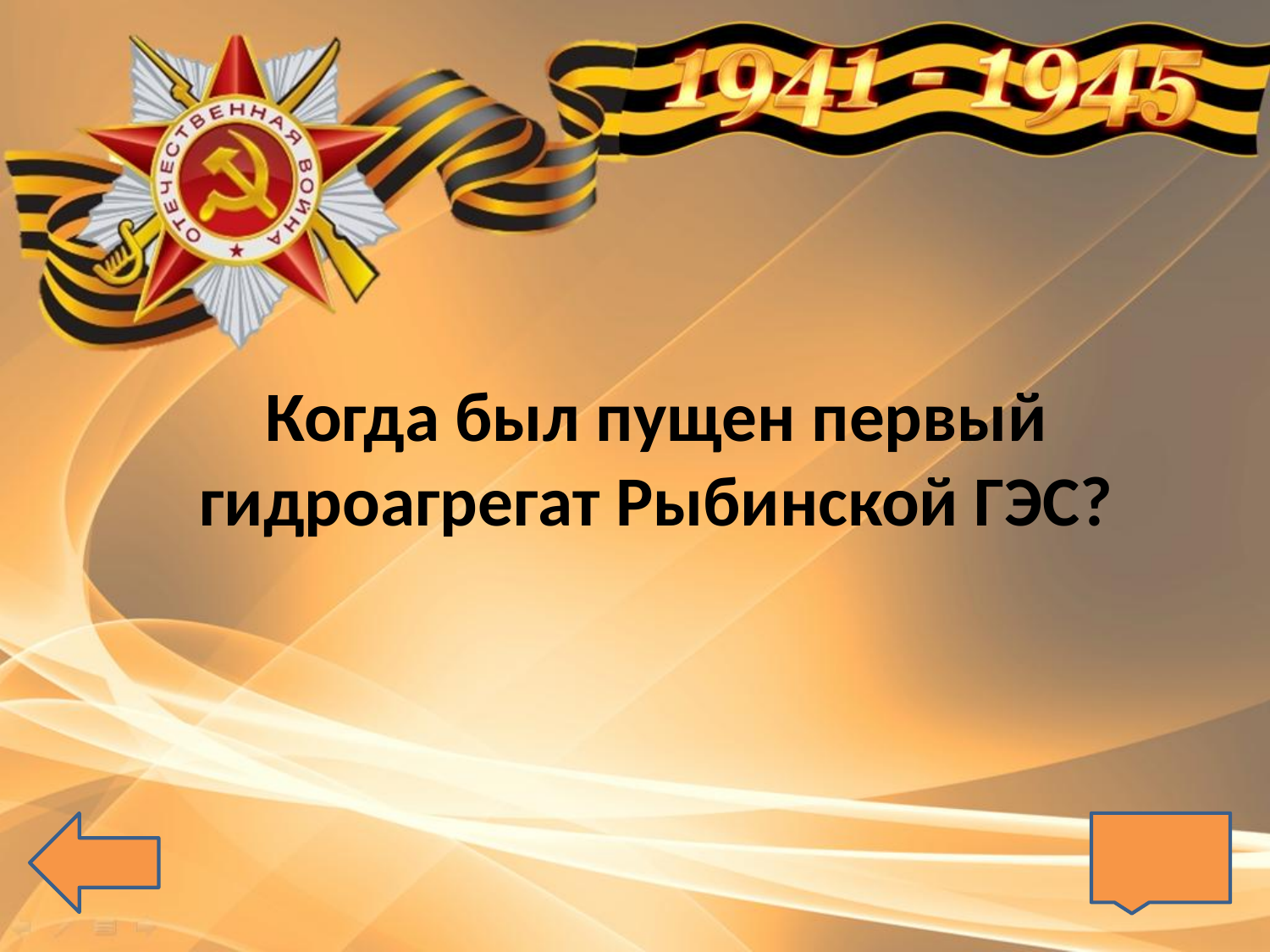

# Когда был пущен первый гидроагрегат Рыбинской ГЭС?